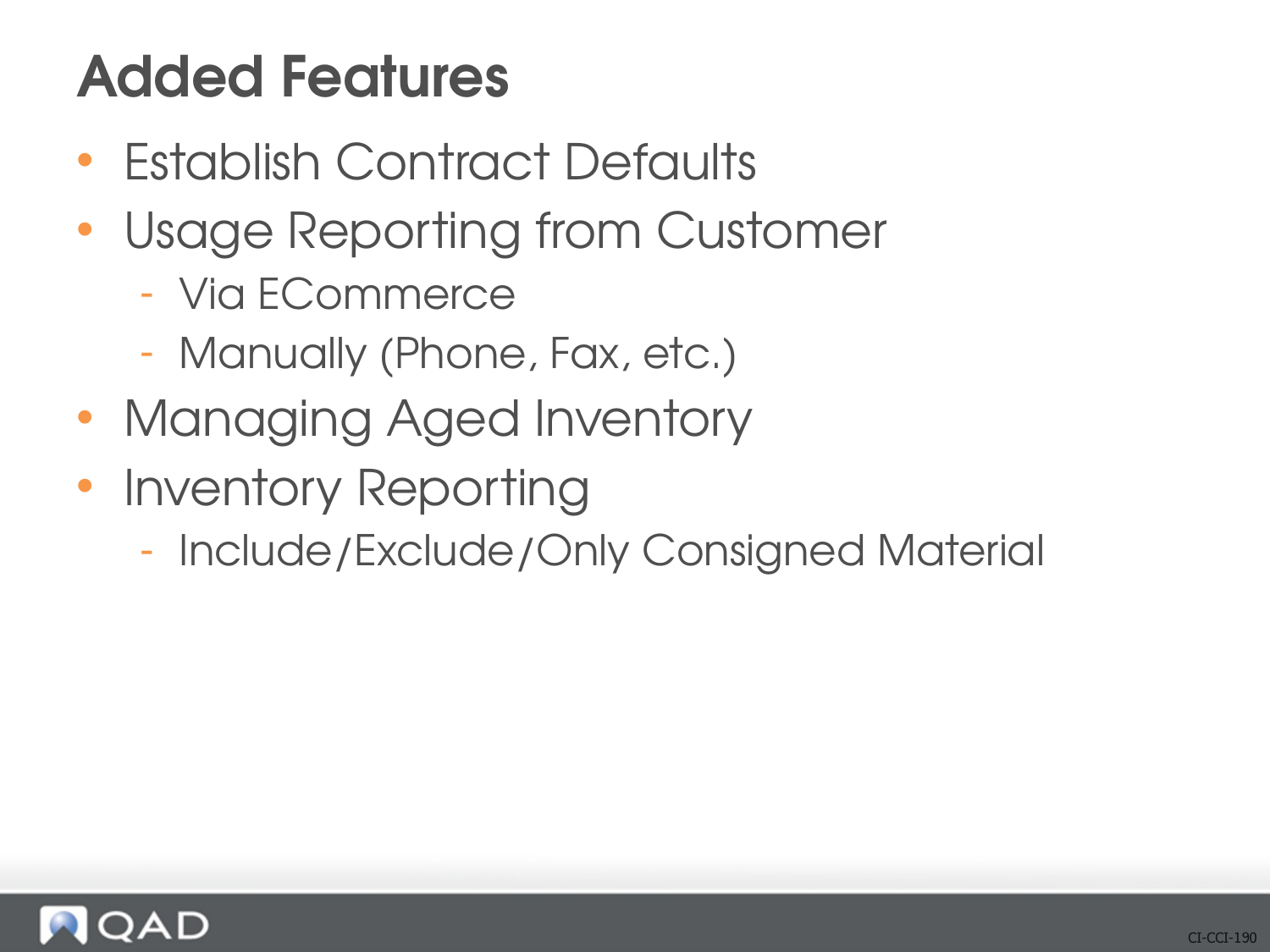

# Added Features
Establish Contract Defaults
Usage Reporting from Customer
Via ECommerce
Manually (Phone, Fax, etc.)
Managing Aged Inventory
Inventory Reporting
Include/Exclude/Only Consigned Material

CI-CCI-190